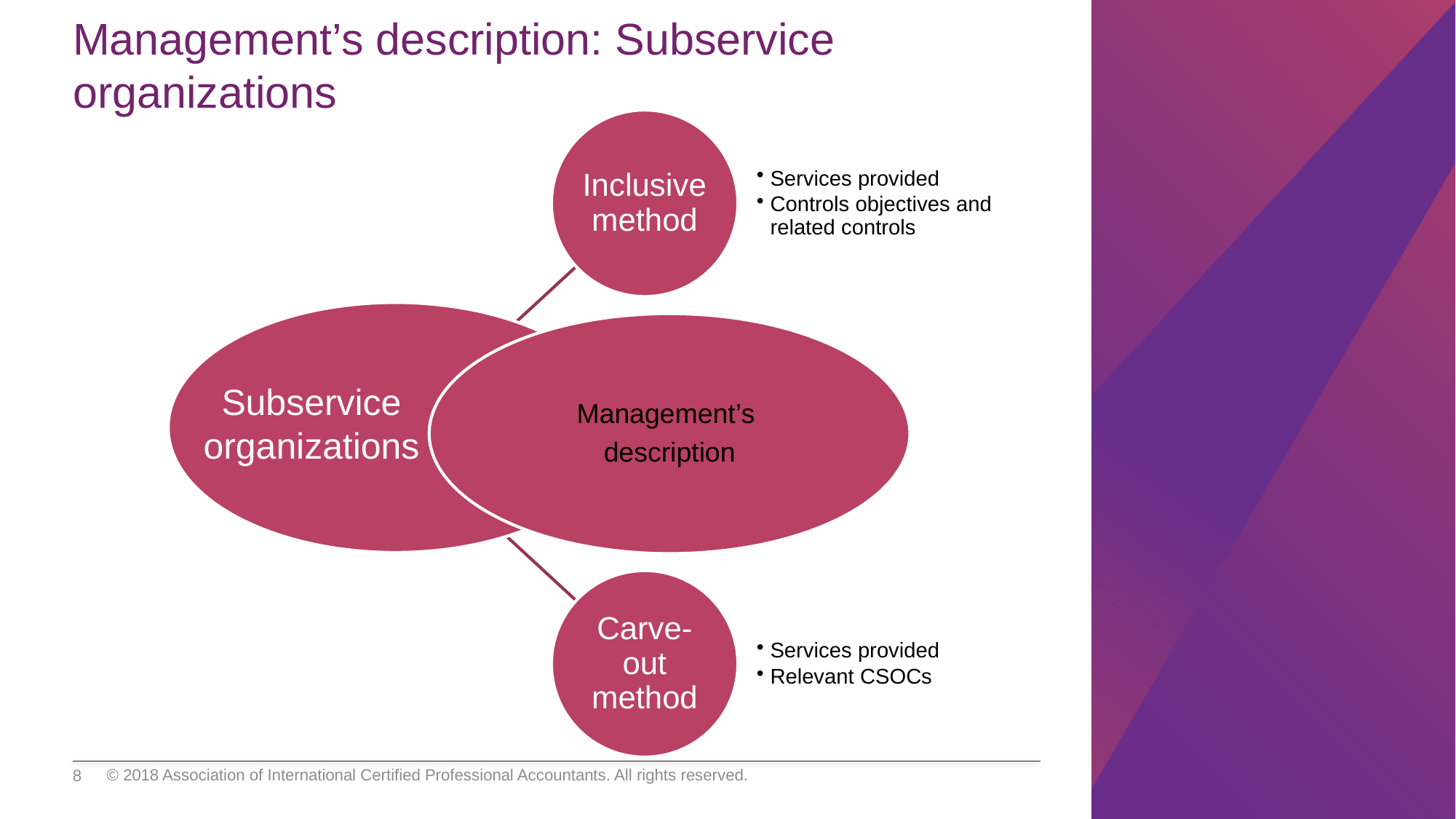

# Management’s description: Subservice organizations
Inclusive method
Services provided
Controls objectives and related controls
Management’s
description
Carve-out method
Services provided
Relevant CSOCs
Subservice organizations
© 2018 Association of International Certified Professional Accountants. All rights reserved.
8